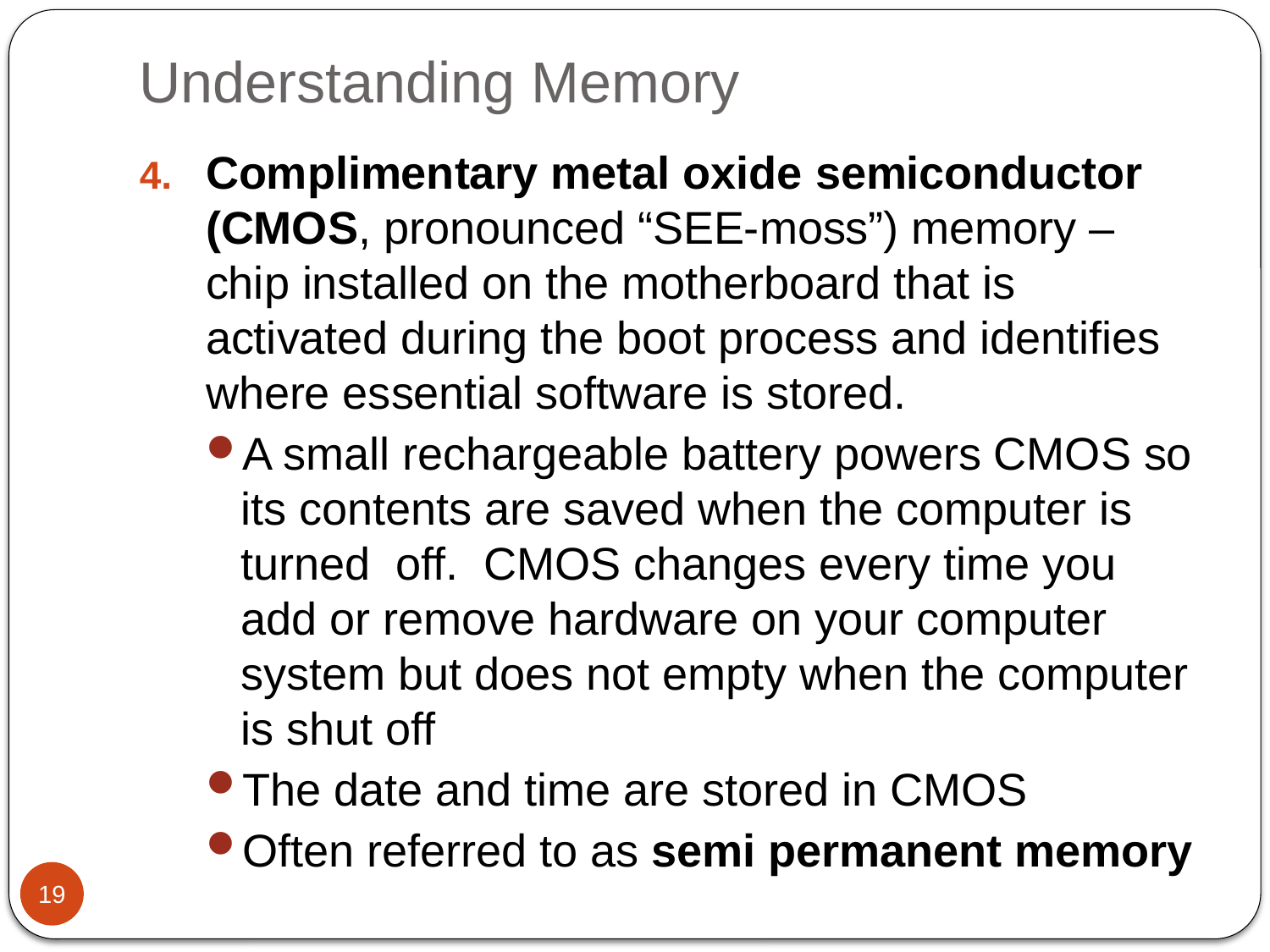

# Understanding Memory
Complimentary metal oxide semiconductor (CMOS, pronounced “SEE-moss”) memory – chip installed on the motherboard that is activated during the boot process and identifies where essential software is stored.
A small rechargeable battery powers CMOS so its contents are saved when the computer is turned  off.  CMOS changes every time you add or remove hardware on your computer system but does not empty when the computer is shut off
The date and time are stored in CMOS
Often referred to as semi permanent memory
19